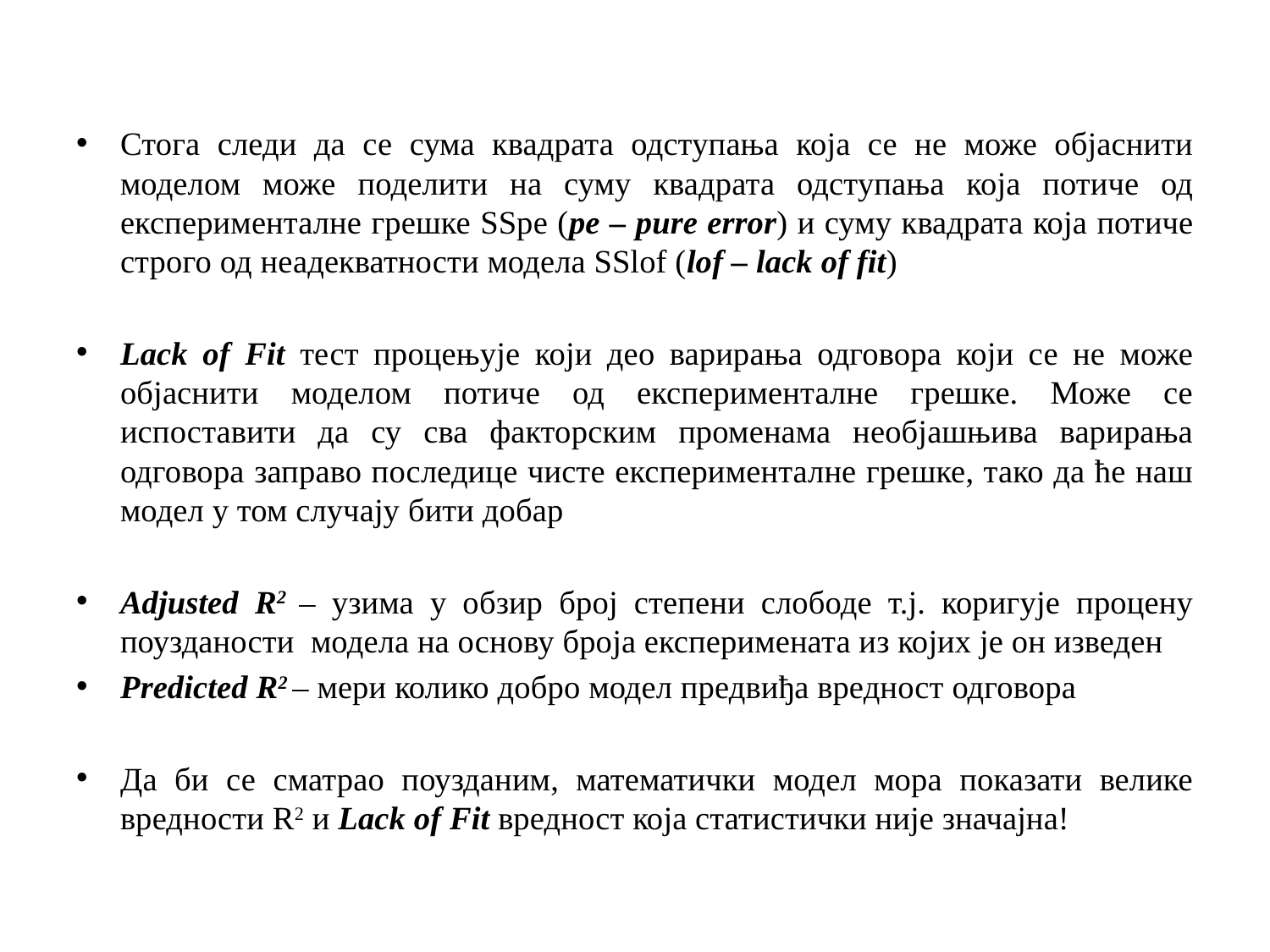

Стога следи да се сума квадрата одступања која се не може објаснити моделом може поделити на суму квадрата одступања која потиче од експерименталне грешке SSpe (pe – pure error) и суму квадрата која потиче строго од неадекватности модела SSlof (lof – lack of fit)

Lack of Fit тест процењује који део варирања одговора који се не може објаснити моделом потиче од експерименталне грешке. Може се испоставити да су сва факторским променама необјашњива варирања одговора заправо последице чисте експерименталне грешке, тако да ће наш модел у том случају бити добар

Adjusted R2 – узима у обзир број степени слободе т.ј. коригује процену поузданости  модела на основу броја експеримената из којих је он изведен
Predicted R2 – мери колико добро модел предвиђа вредност одговора

Да би се сматрао поузданим, математички модел мора показати велике вредности R2 и Lack of Fit вредност која статистички није значајна!